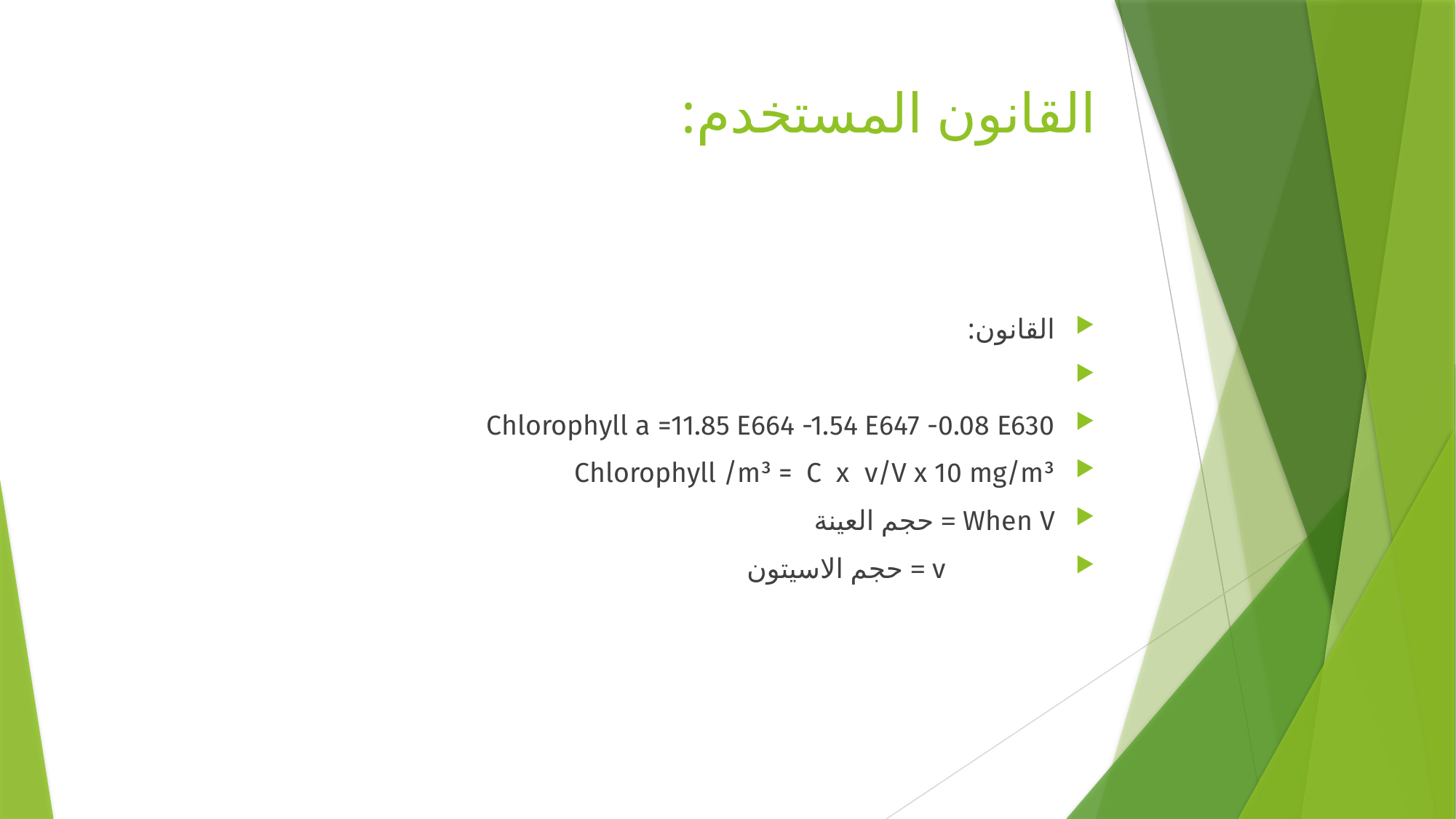

# القانون المستخدم:

القانون:

Chlorophyll a =11.85 E664 -1.54 E647 -0.08 E630
Chlorophyll /m³ =  C  x  v/V x 10 mg/m³
When V = حجم العينة
		v = حجم الاسيتون